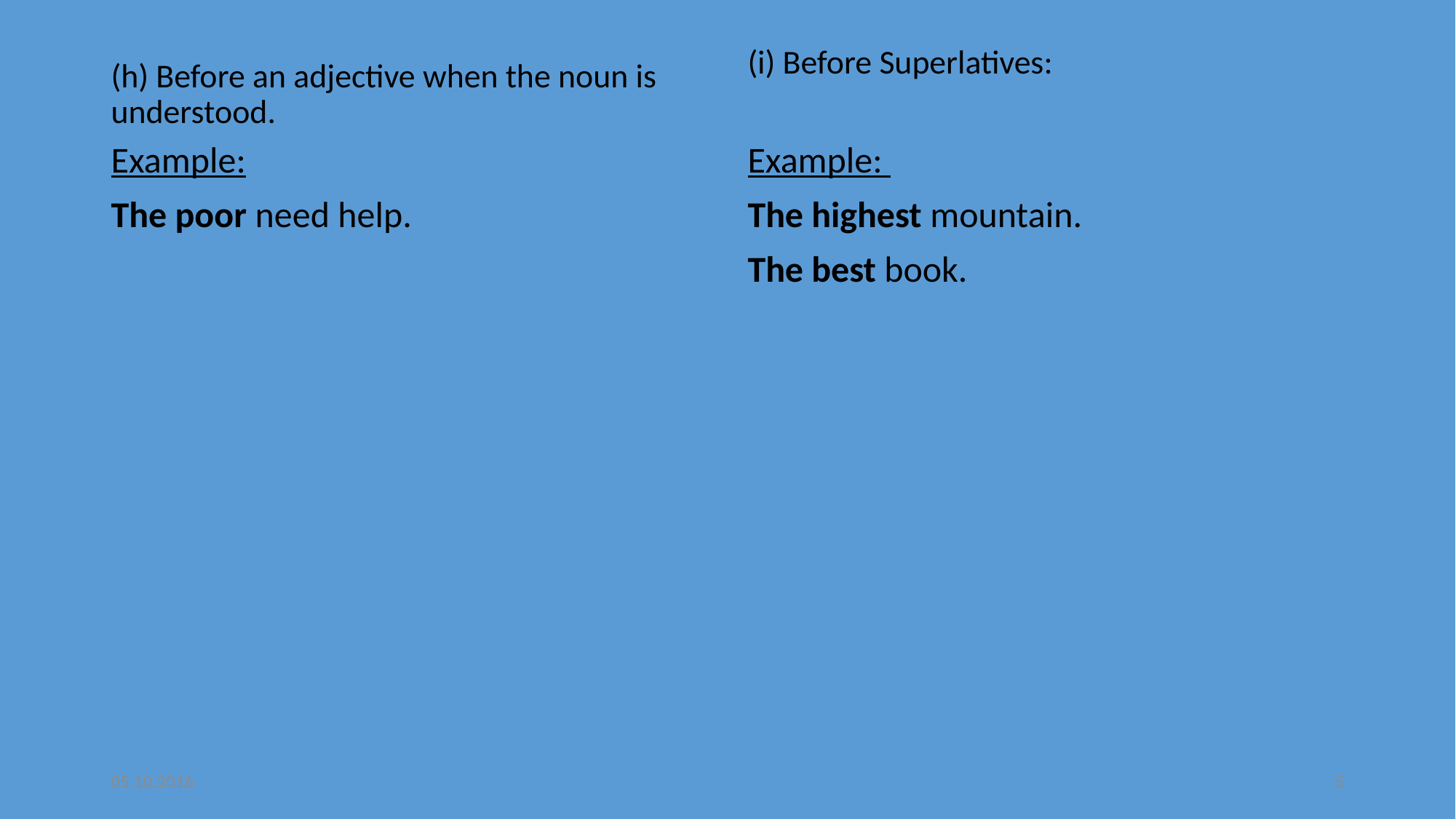

(h) Before an adjective when the noun is understood.
(i) Before Superlatives:

Example:
The poor need help.
Example:
The highest mountain.
The best book.
05.10.2016
5